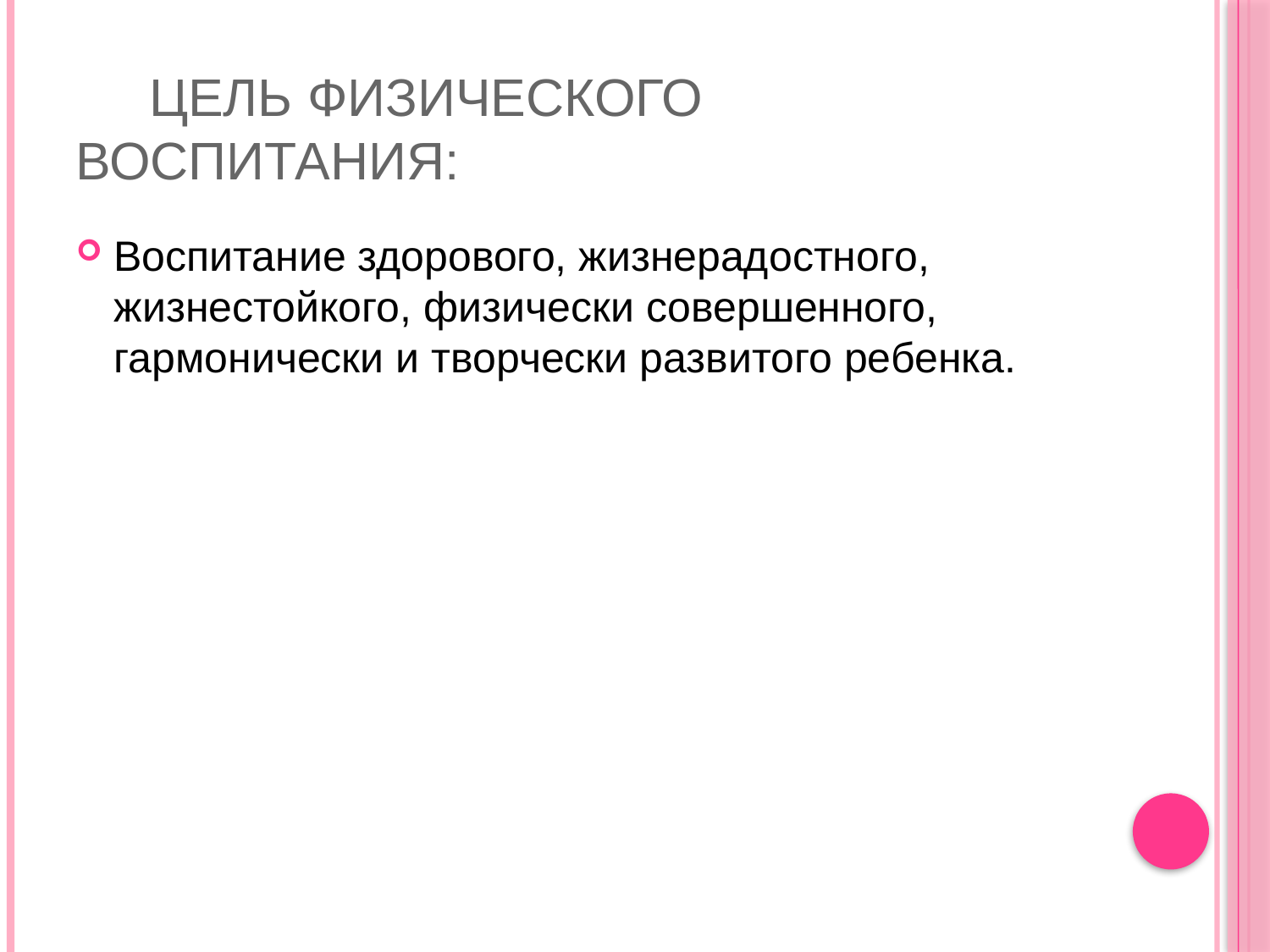

# Цель физического воспитания:
Воспитание здорового, жизнерадостного, жизнестойкого, физически совершенного, гармонически и творчески развитого ребенка.